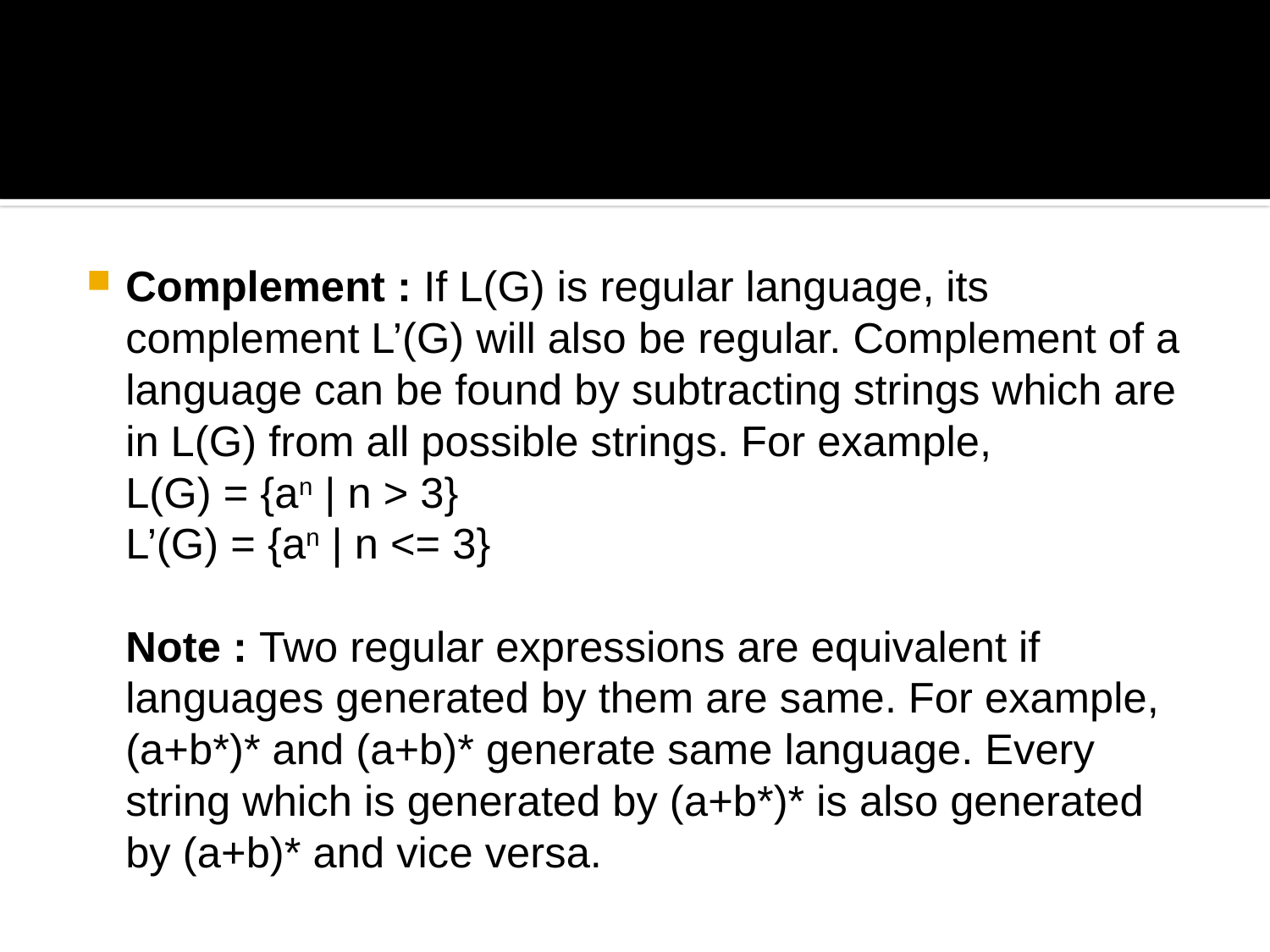

#
Complement : If L(G) is regular language, its complement L’(G) will also be regular. Complement of a language can be found by subtracting strings which are in L(G) from all possible strings. For example,
L(G) = {an | n > 3}
L’(G) = {an | n <= 3}
Note : Two regular expressions are equivalent if languages generated by them are same. For example, (a+b*)* and (a+b)* generate same language. Every string which is generated by (a+b*)* is also generated by (a+b)* and vice versa.